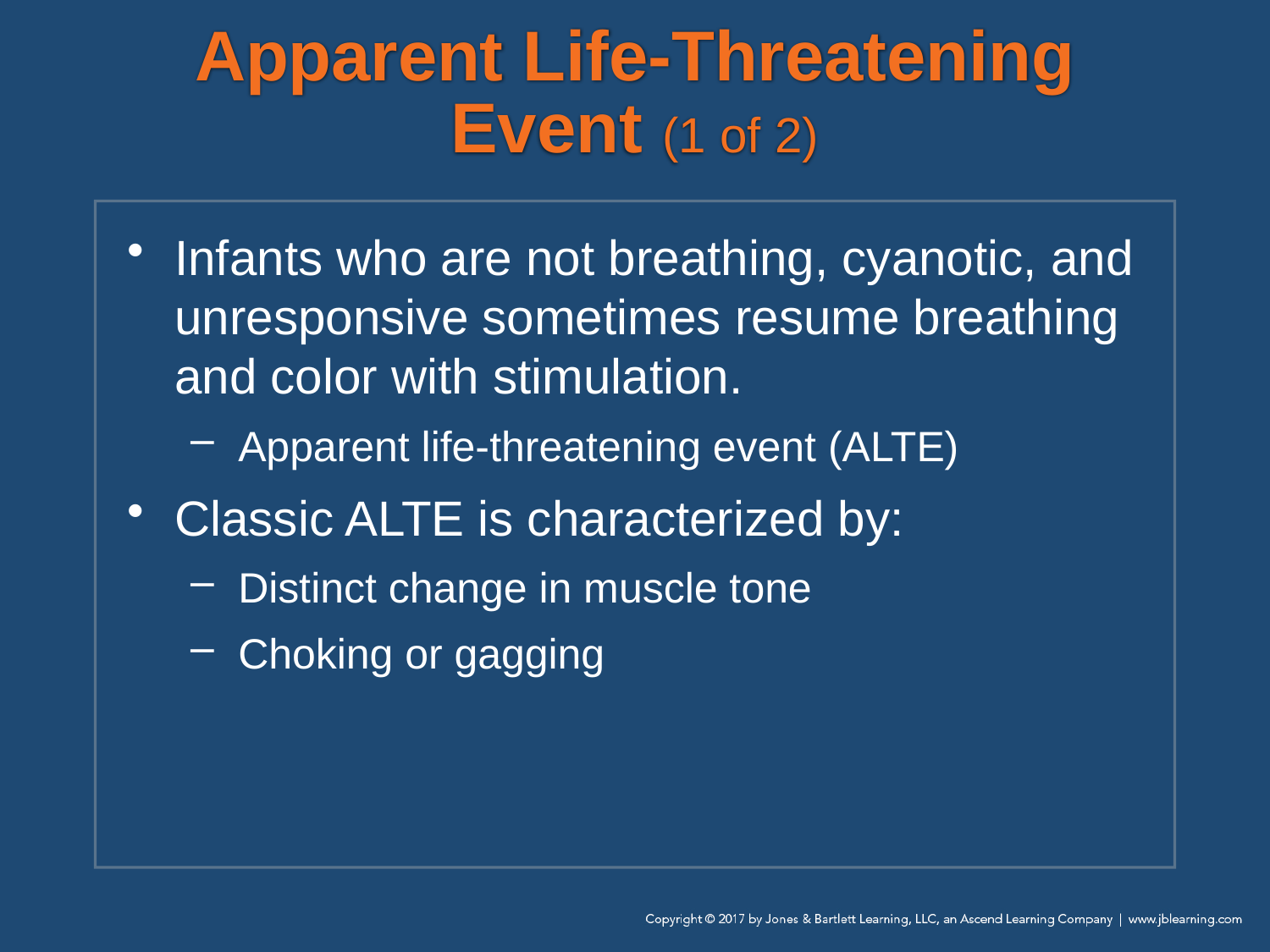

# Apparent Life-Threatening Event (1 of 2)
Infants who are not breathing, cyanotic, and unresponsive sometimes resume breathing and color with stimulation.
Apparent life-threatening event (ALTE)
Classic ALTE is characterized by:
Distinct change in muscle tone
Choking or gagging